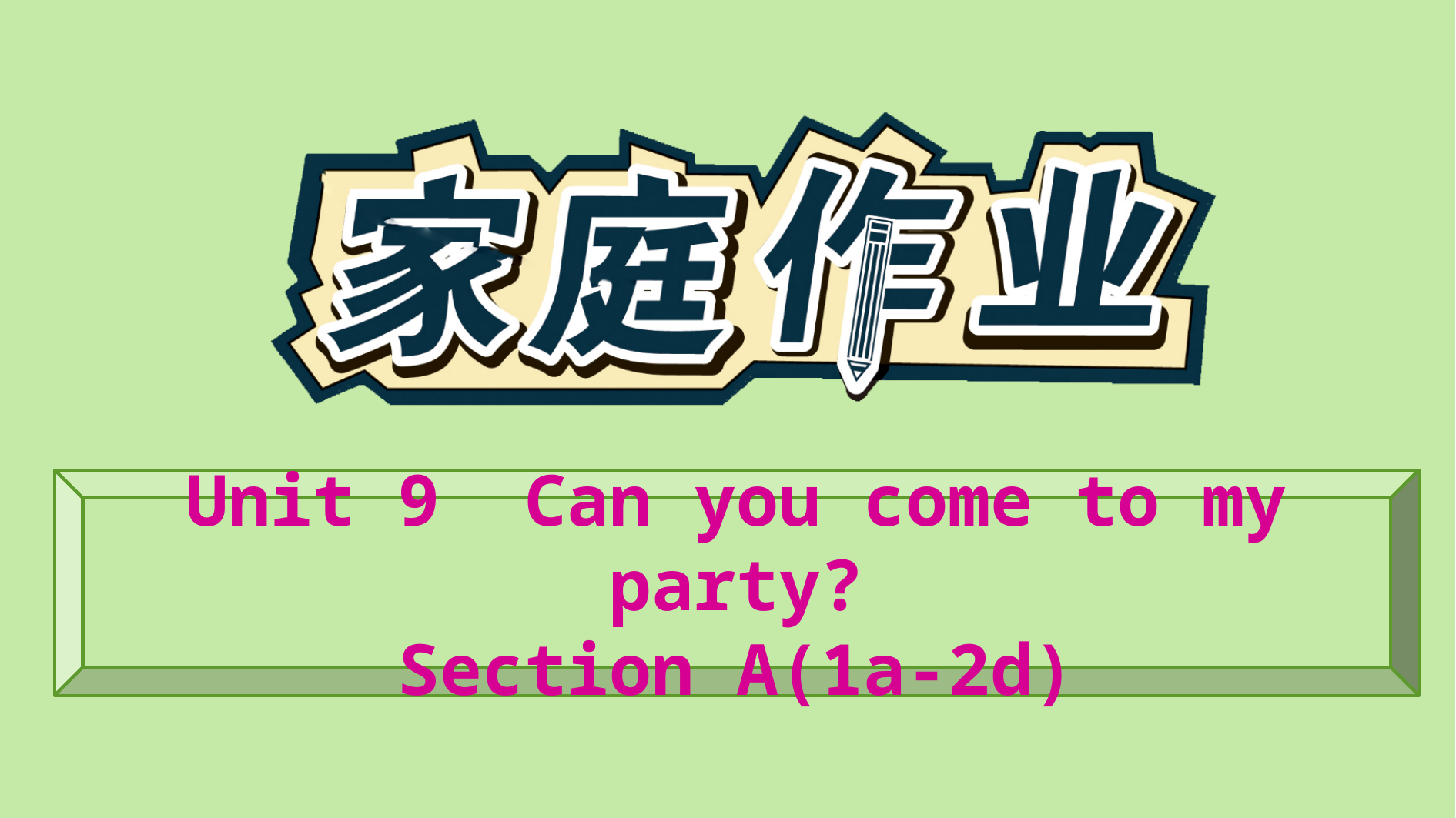

Unit 9  Can you come to my party?
Section A(1a-2d)